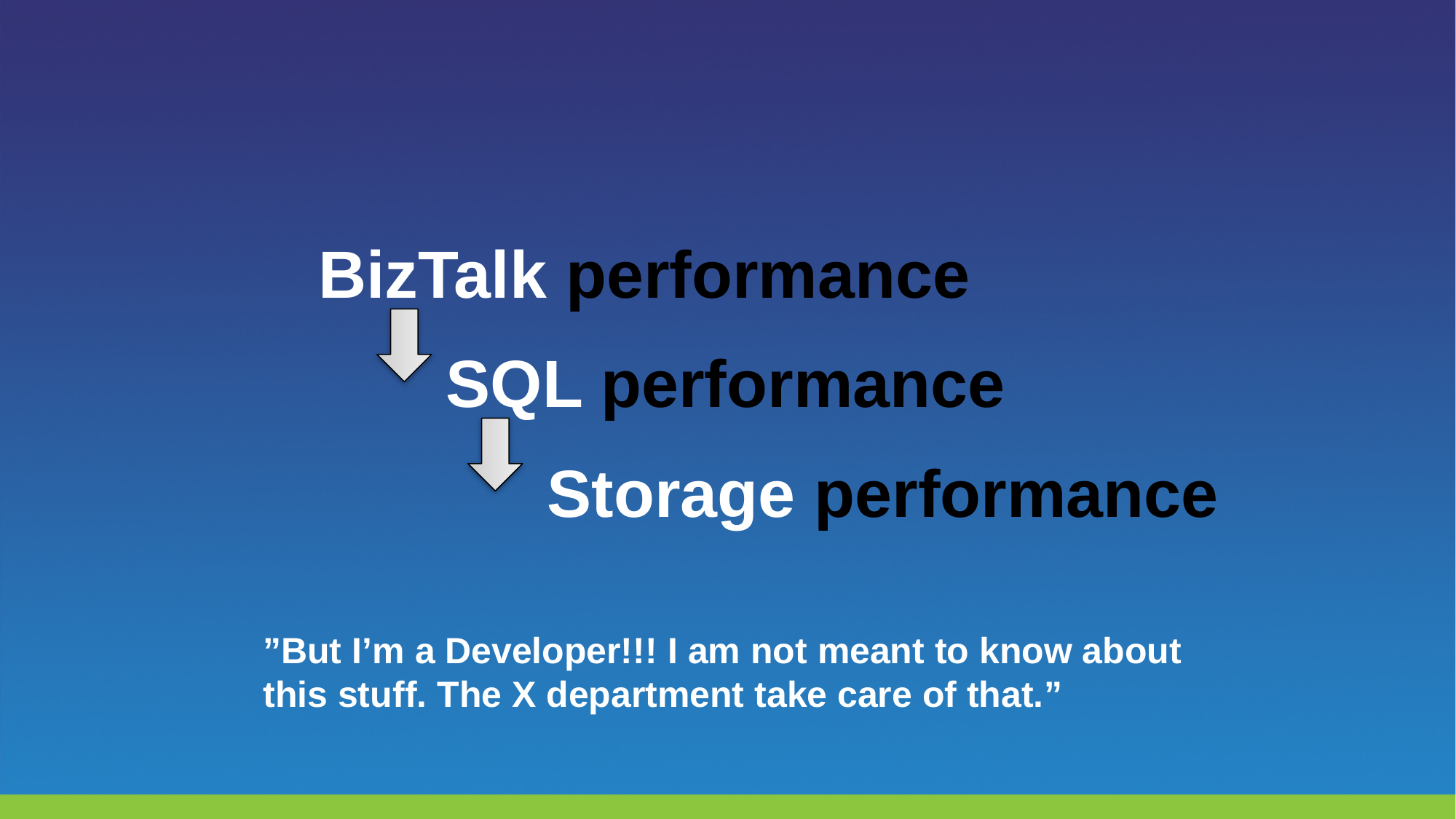

#
BizTalk performance

	 SQL performance

		Storage performance
”But I’m a Developer!!! I am not meant to know about this stuff. The X department take care of that.”